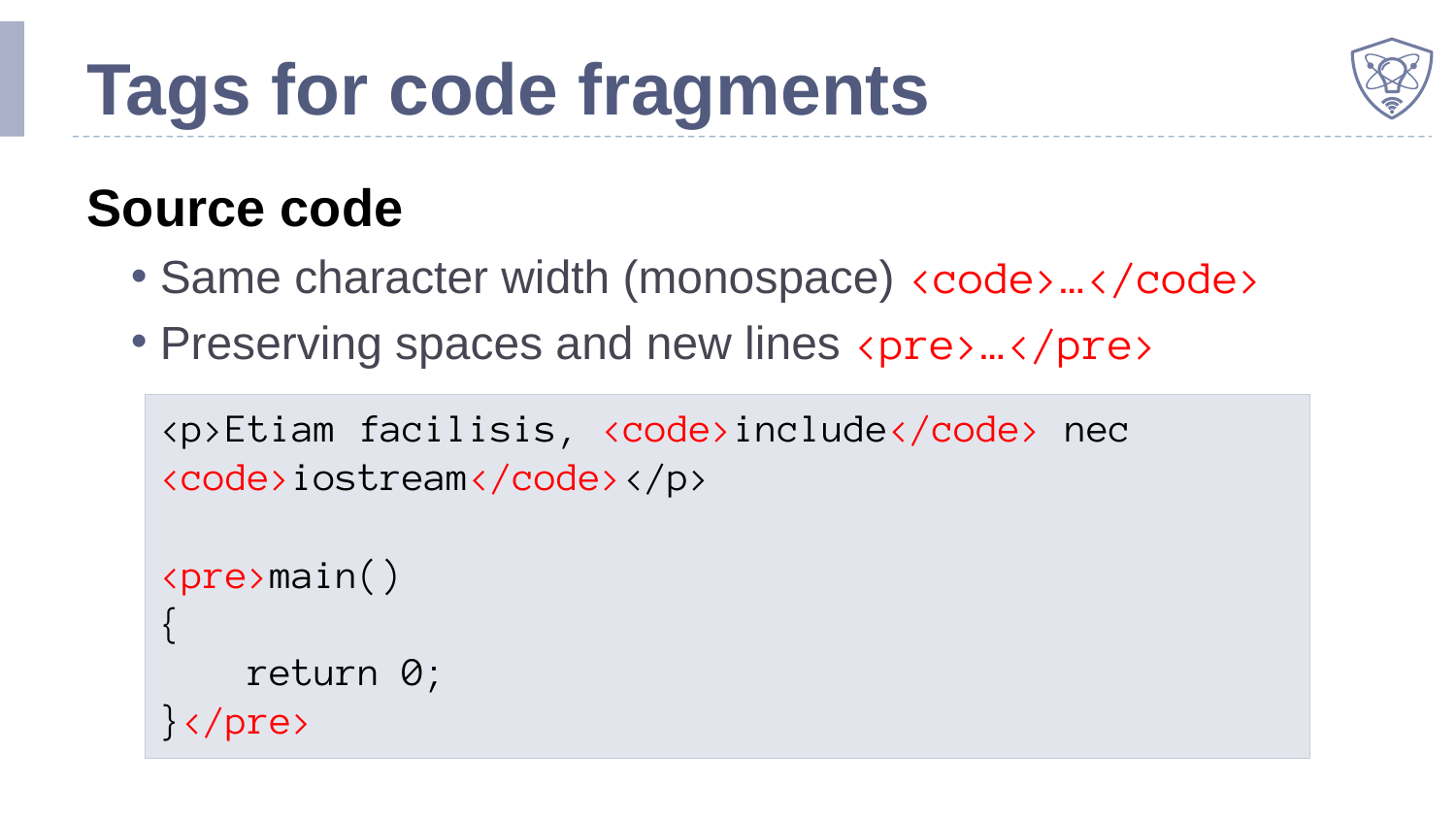

# Tags for code fragments
Source code
Same character width (monospace) <code>…</code>
Preserving spaces and new lines <pre>…</pre>

<p>Etiam facilisis, <code>include</code> nec <code>iostream</code></p>

<pre>main()
{
    return 0;
}</pre>